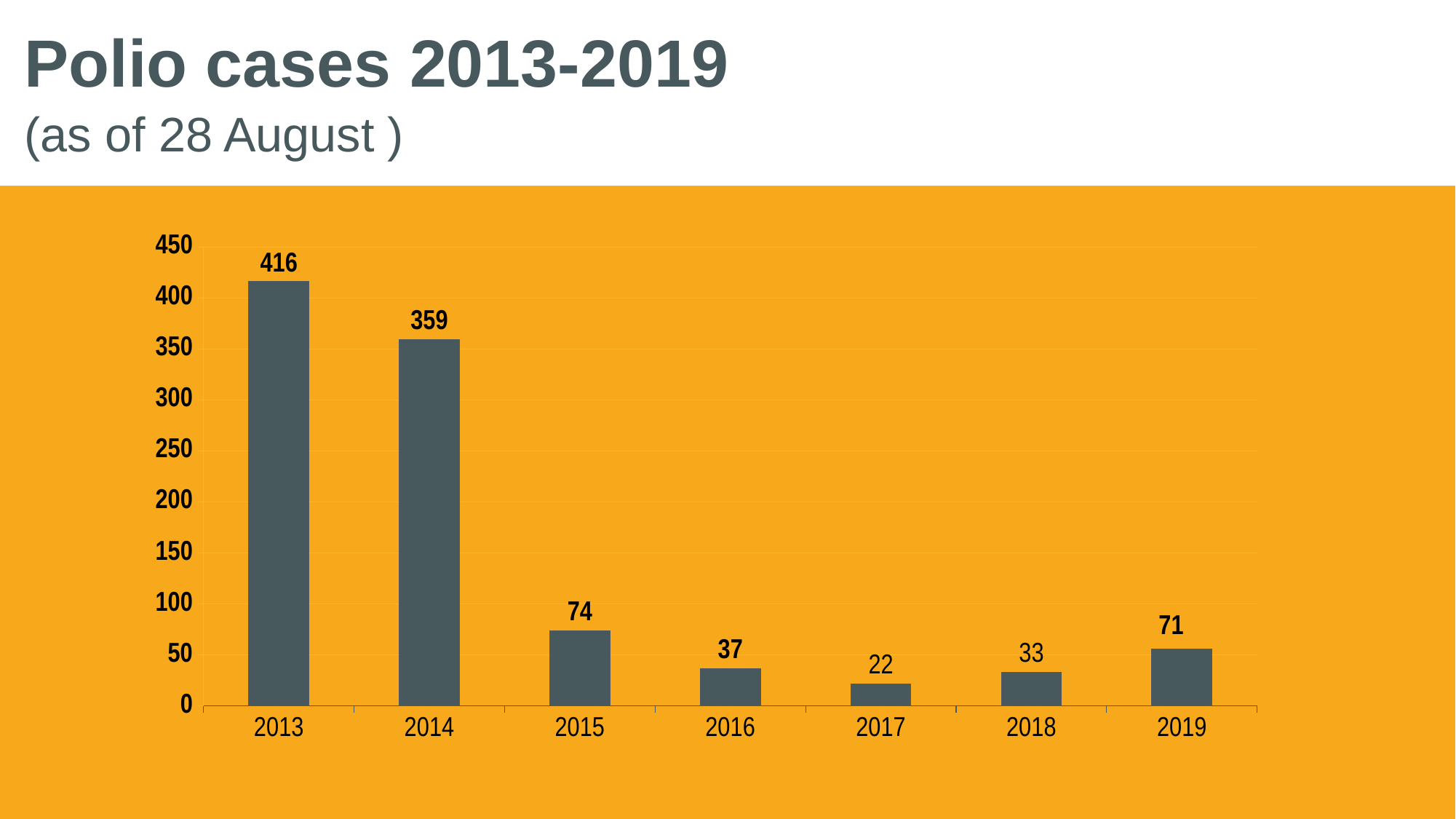

Polio cases 2013-2019 (as of 28 August )

### Chart

| Category | Column1 |
|---|---|
| 2013 | 416.0 |
| 2014 | 359.0 |
| 2015 | 74.0 |
| 2016 | 37.0 |
| 2017 | 22.0 |
| 2018 | 33.0 |
| 2019 | 56.0 |
71